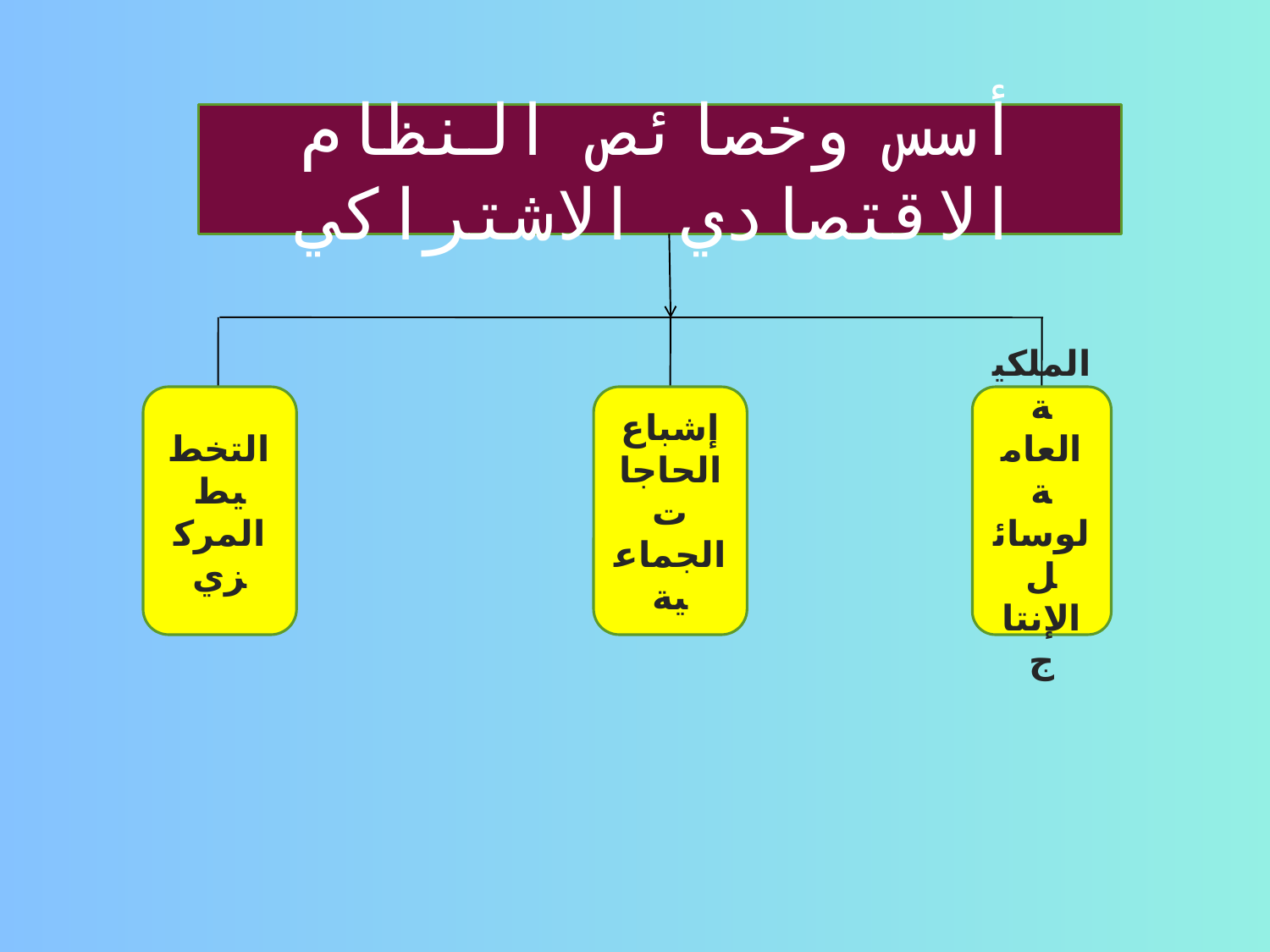

أسس وخصائص النظام الاقتصادي الاشتراكي
التخطيط المركزي
إشباع الحاجات الجماعية
الملكية العامة لوسائل الإنتاج